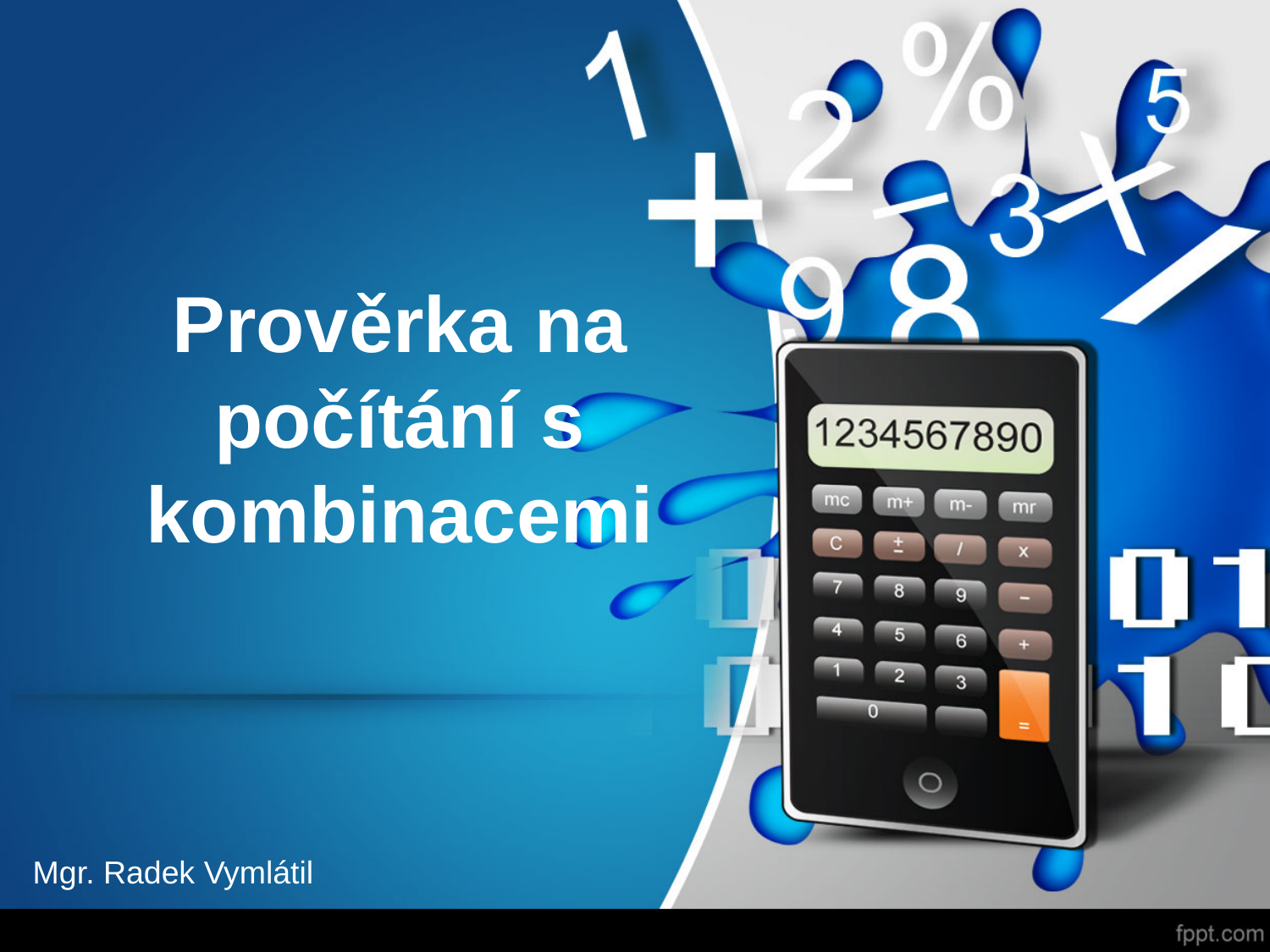

# Prověrka na počítání s kombinacemi
Mgr. Radek Vymlátil